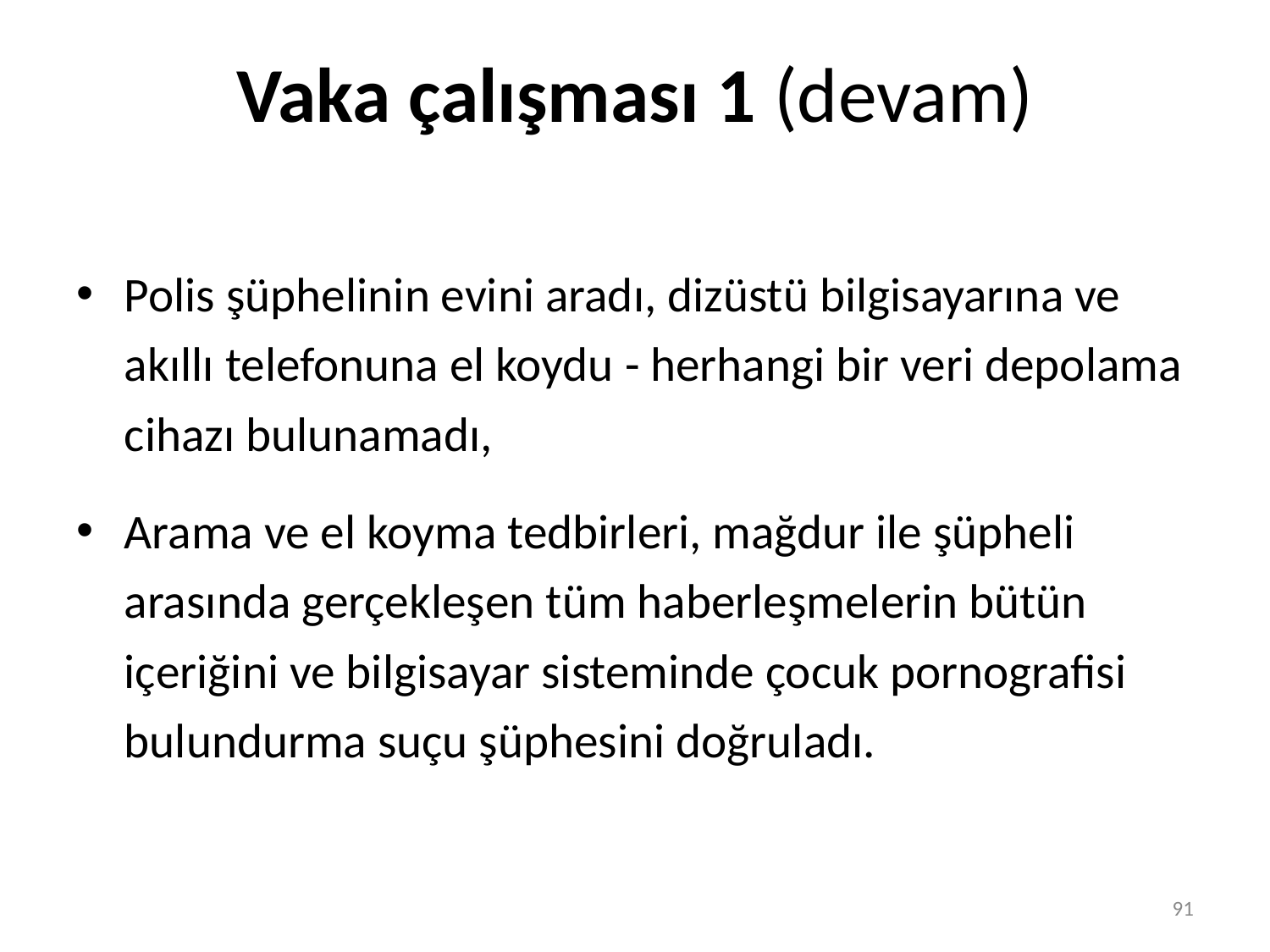

# Vaka çalışması 1 (devam)
Polis şüphelinin evini aradı, dizüstü bilgisayarına ve akıllı telefonuna el koydu - herhangi bir veri depolama cihazı bulunamadı,
Arama ve el koyma tedbirleri, mağdur ile şüpheli arasında gerçekleşen tüm haberleşmelerin bütün içeriğini ve bilgisayar sisteminde çocuk pornografisi bulundurma suçu şüphesini doğruladı.

91